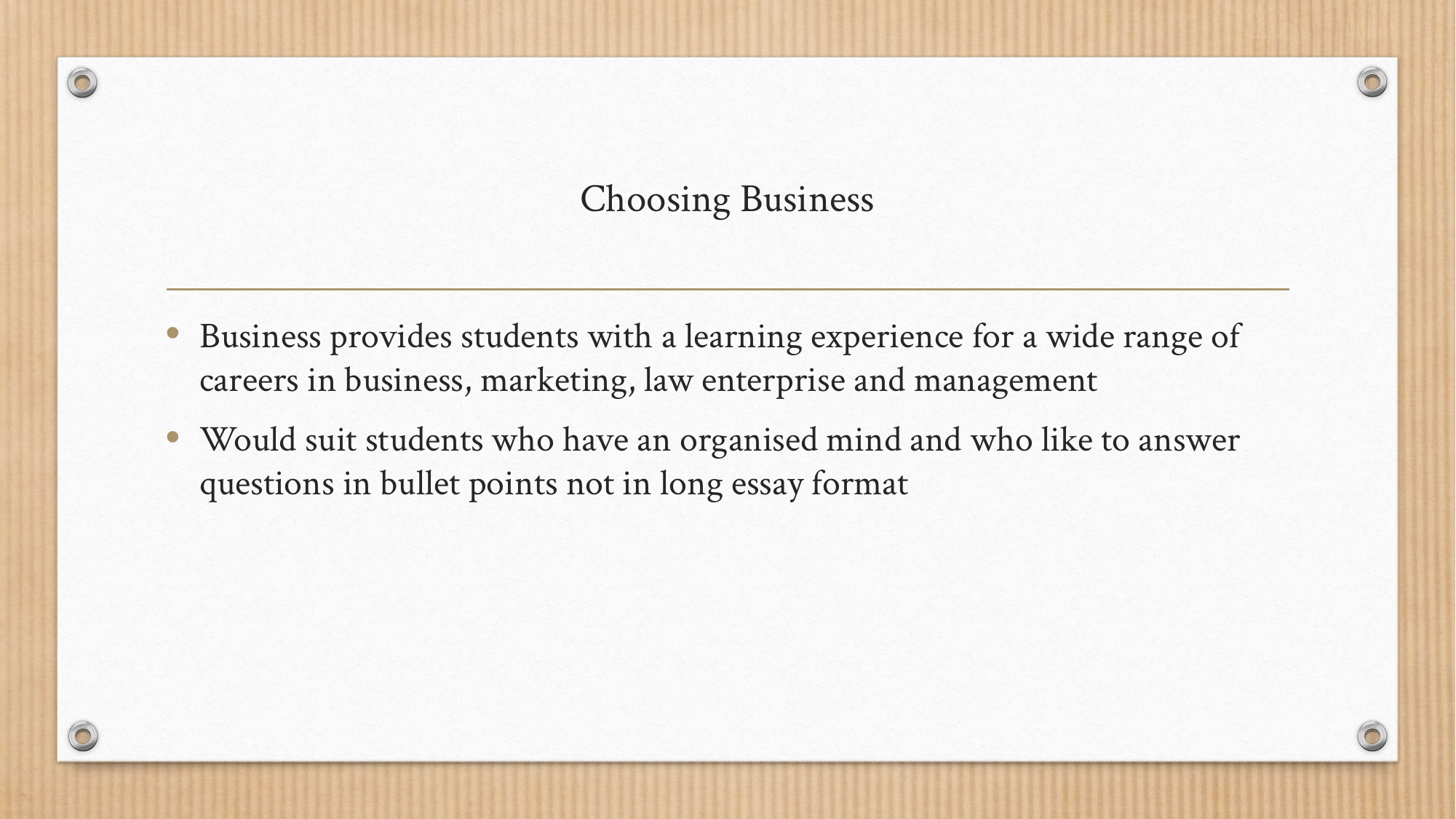

# Choosing Business
Business provides students with a learning experience for a wide range of careers in business, marketing, law enterprise and management
Would suit students who have an organised mind and who like to answer questions in bullet points not in long essay format
12